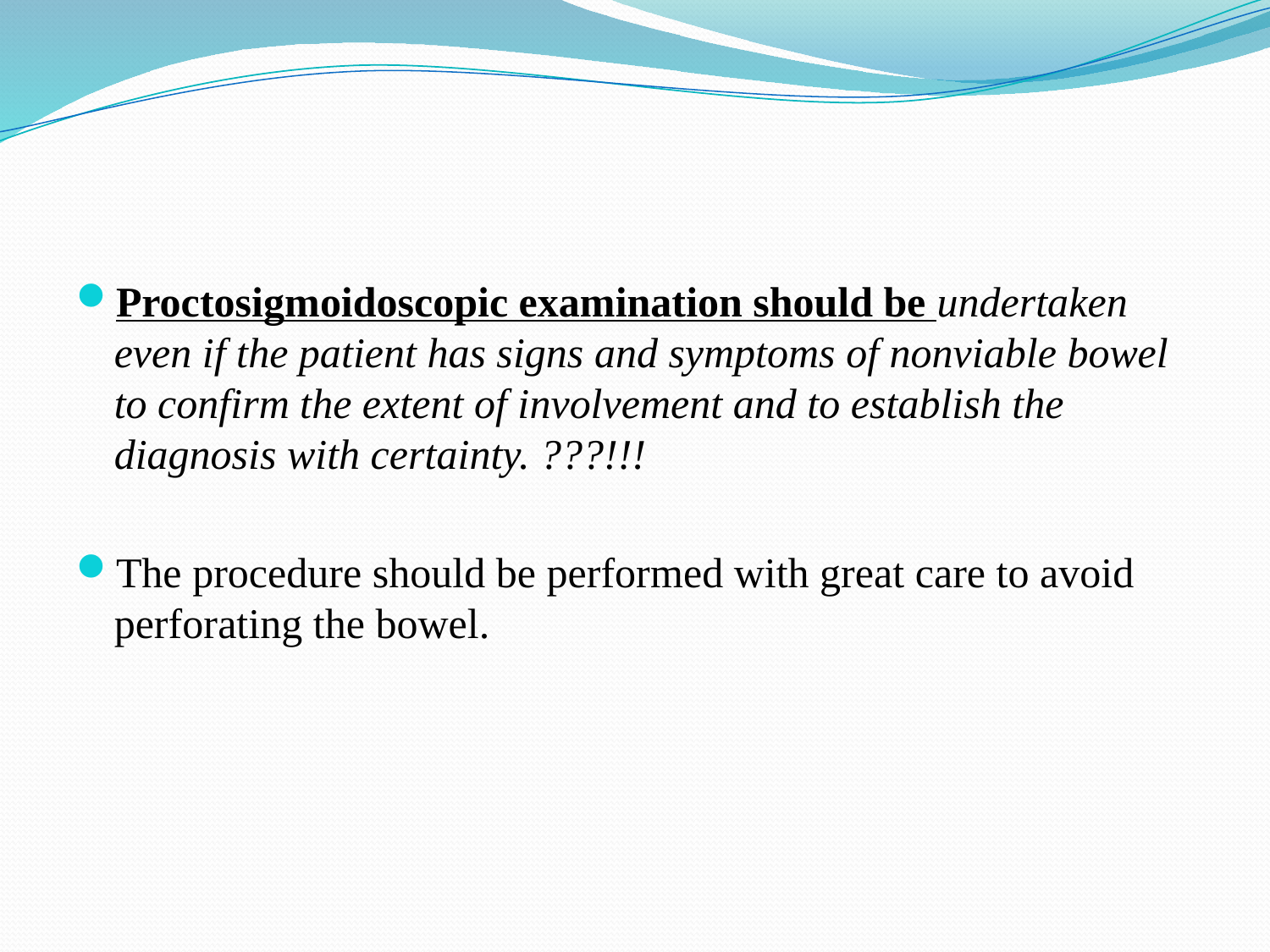

#
Proctosigmoidoscopic examination should be undertaken even if the patient has signs and symptoms of nonviable bowel to confirm the extent of involvement and to establish the diagnosis with certainty. ???!!!

The procedure should be performed with great care to avoid perforating the bowel.